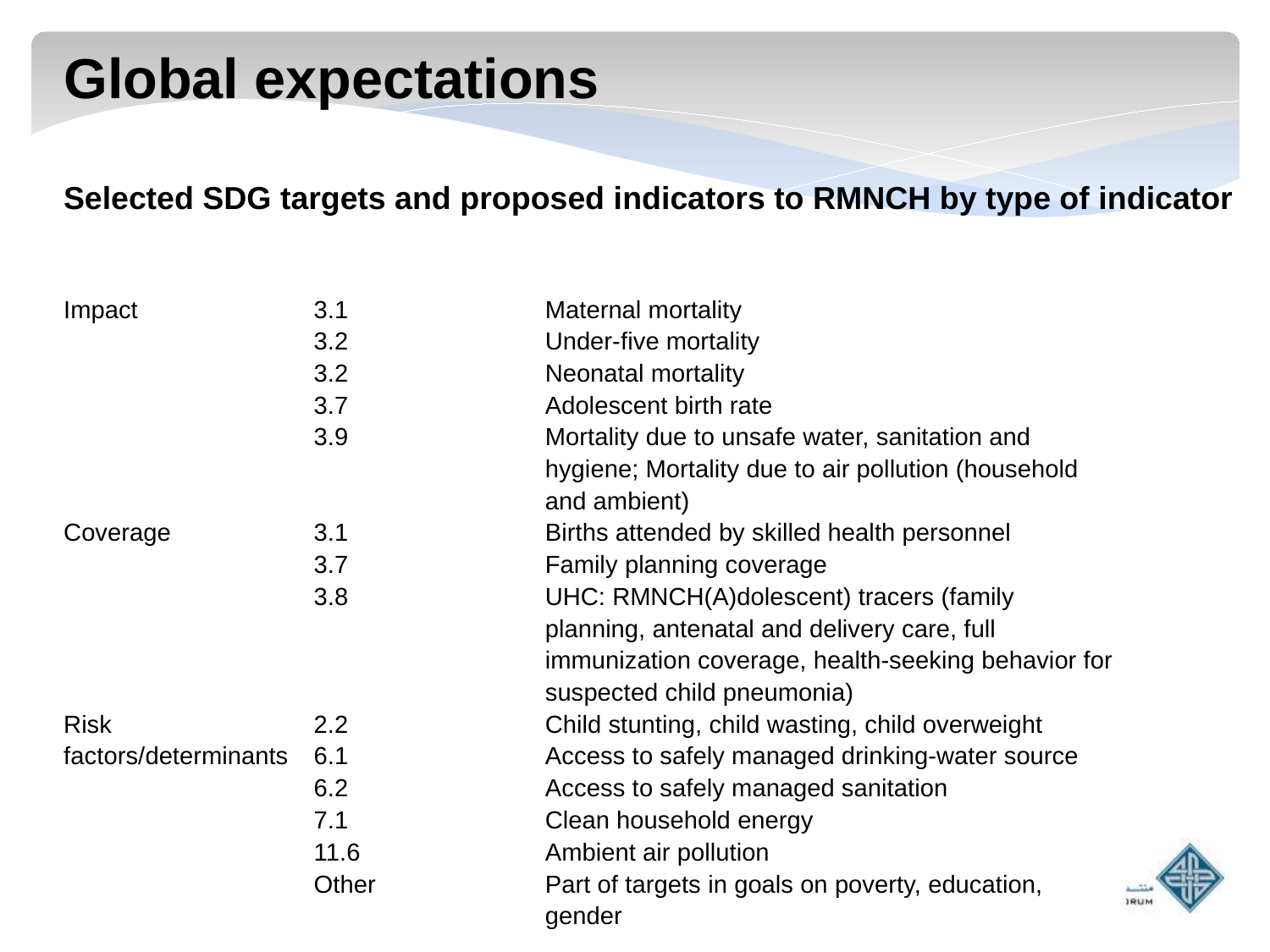

Global expectations

Selected SDG targets and proposed indicators to RMNCH by type of indicator

| Type of indicator | SDG target | Proposed indicator |
| --- | --- | --- |
| Impact | 3.1 | Maternal mortality |
|  | 3.2 | Under-five mortality |
|  | 3.2 | Neonatal mortality |
|  | 3.7 | Adolescent birth rate |
|  | 3.9 | Mortality due to unsafe water, sanitation and hygiene; Mortality due to air pollution (household and ambient) |
| Coverage | 3.1 | Births attended by skilled health personnel |
|  | 3.7 | Family planning coverage |
|  | 3.8 | UHC: RMNCH(A)dolescent) tracers (family planning, antenatal and delivery care, full immunization coverage, health-seeking behavior for suspected child pneumonia) |
| Risk factors/determinants | 2.2 | Child stunting, child wasting, child overweight |
|  | 6.1 | Access to safely managed drinking-water source |
|  | 6.2 | Access to safely managed sanitation |
|  | 7.1 | Clean household energy |
|  | 11.6 | Ambient air pollution |
|  | Other | Part of targets in goals on poverty, education, gender |